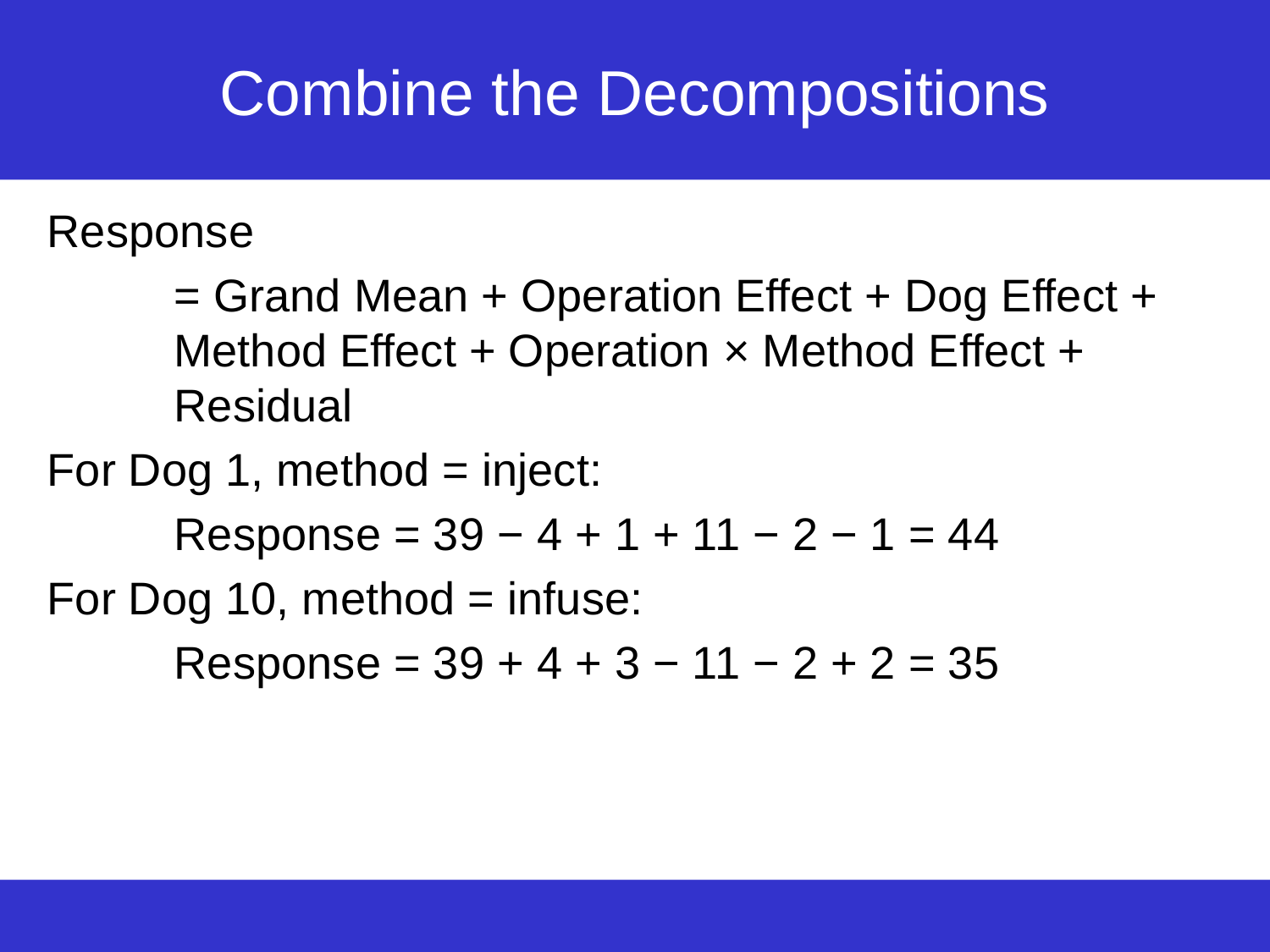

# Combine the Decompositions
Response
= Grand Mean + Operation Effect + Dog Effect + Method Effect + Operation × Method Effect + Residual
For Dog 1, method = inject:
Response = 39 − 4 + 1 + 11 − 2 − 1 = 44
For Dog 10, method = infuse:
Response = 39 + 4 + 3 − 11 − 2 + 2 = 35